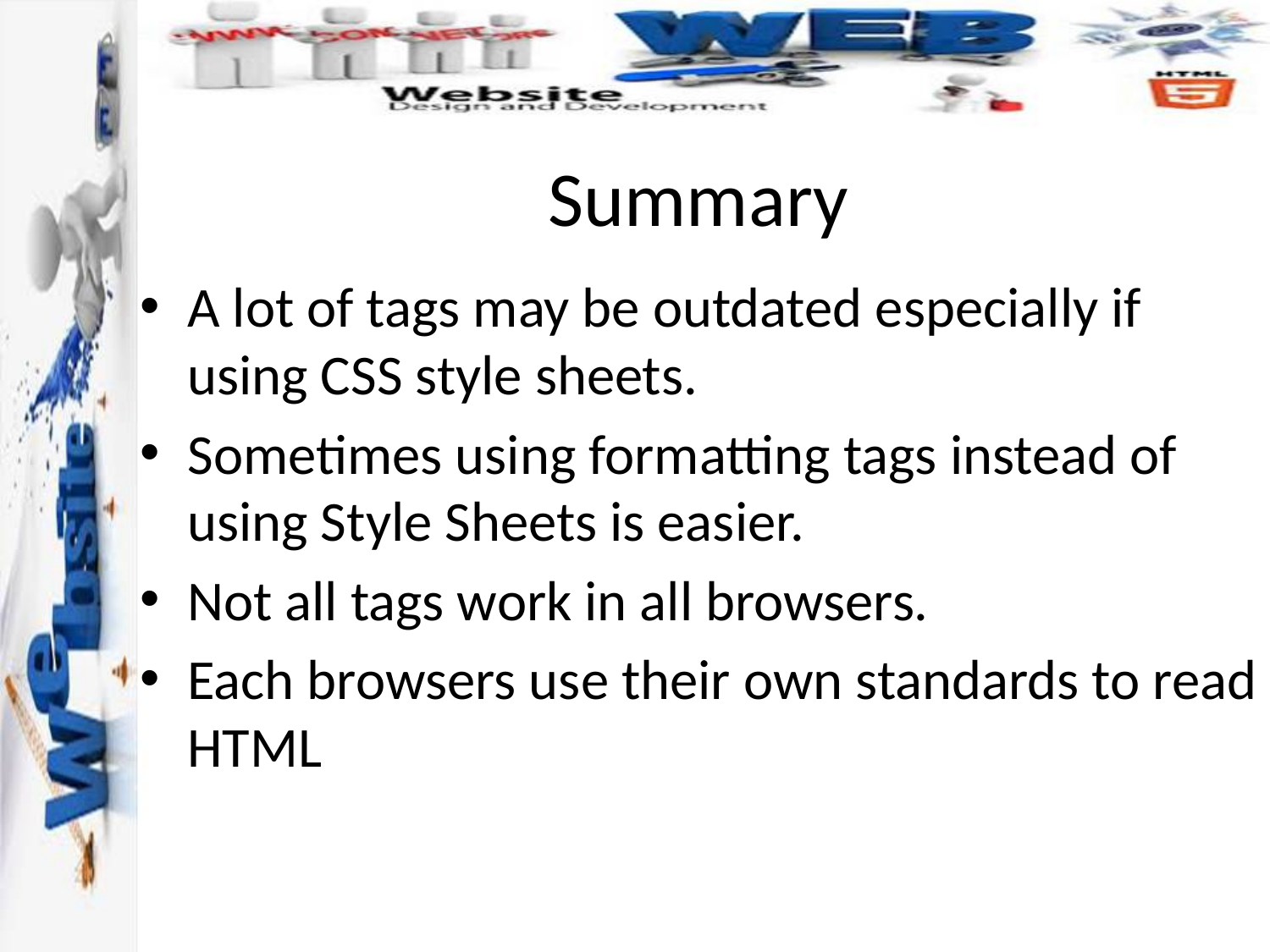

# Summary
A lot of tags may be outdated especially if using CSS style sheets.
Sometimes using formatting tags instead of using Style Sheets is easier.
Not all tags work in all browsers.
Each browsers use their own standards to read HTML